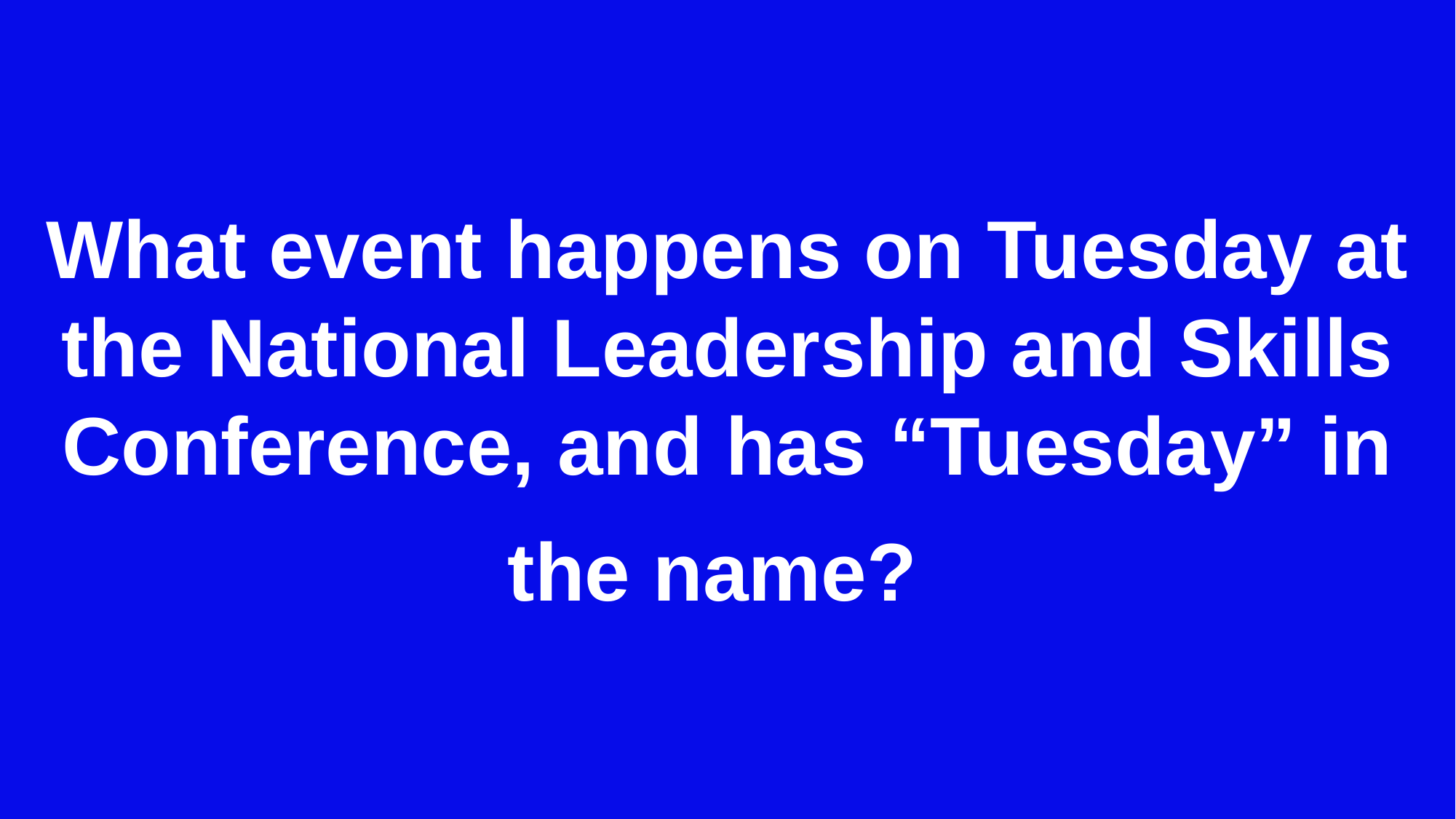

What event happens on Tuesday at the National Leadership and Skills Conference, and has “Tuesday” in the name?